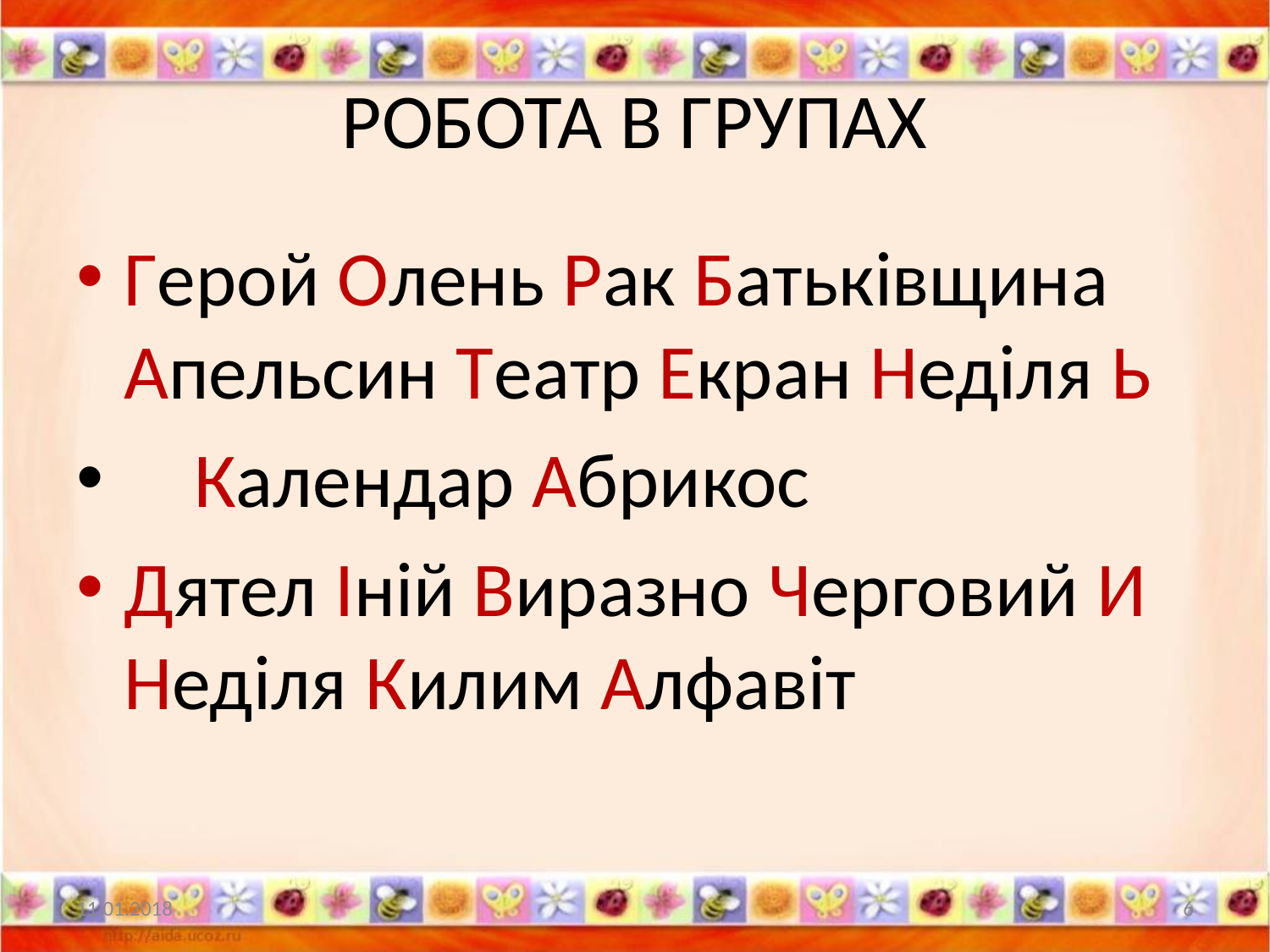

# РОБОТА В ГРУПАХ
Герой Олень Рак Батьківщина Апельсин Театр Екран Неділя Ь
    Календар Абрикос
Дятел Іній Виразно Черговий И Неділя Килим Алфавіт

11.01.2018
6